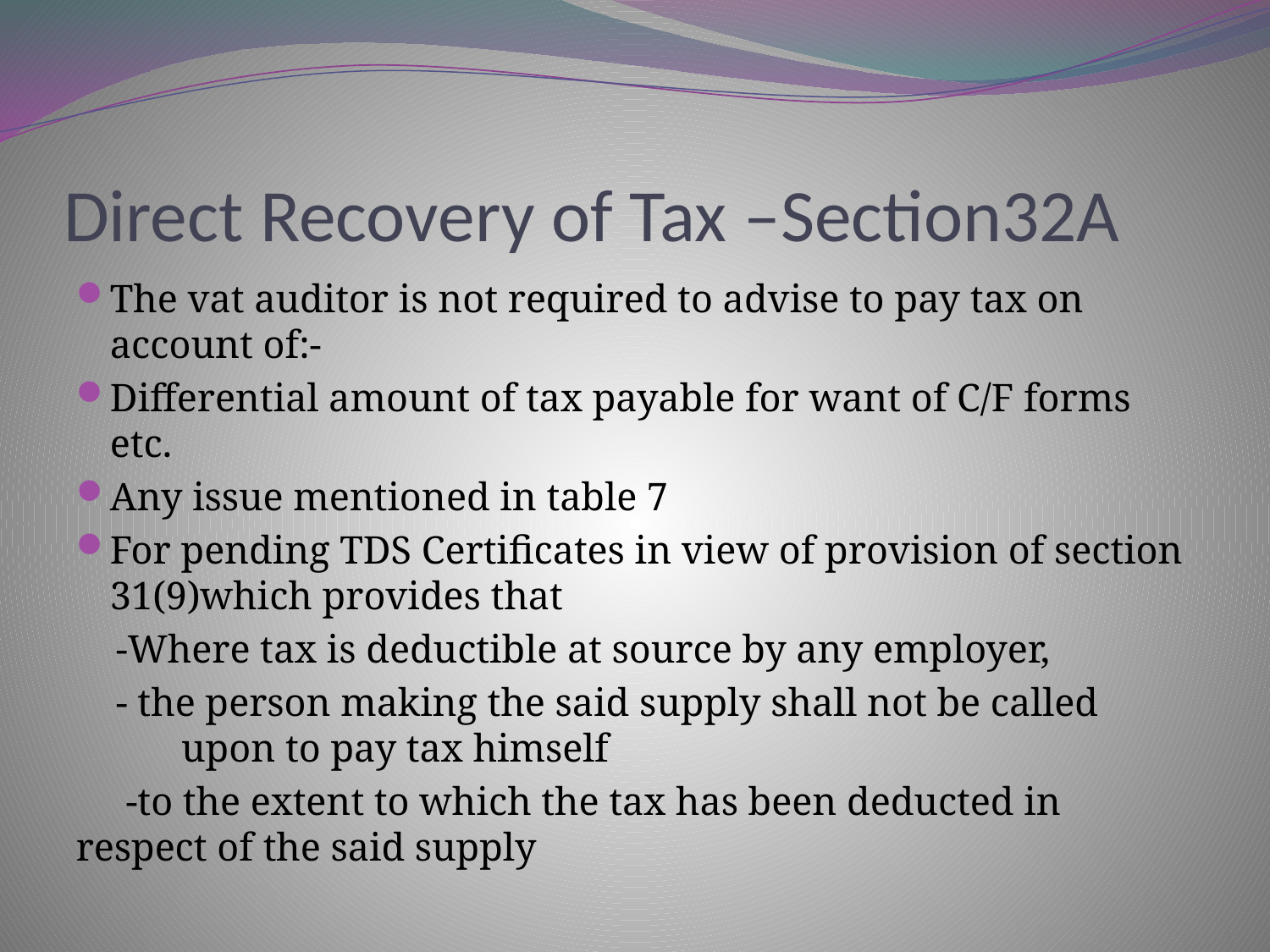

# Direct Recovery of Tax –Section32A
The vat auditor is not required to advise to pay tax on account of:-
Differential amount of tax payable for want of C/F forms etc.
Any issue mentioned in table 7
For pending TDS Certificates in view of provision of section 31(9)which provides that
    -Where tax is deductible at source by any employer,
    - the person making the said supply shall not be called            	upon to pay tax himself
     -to the extent to which the tax has been deducted in      	respect of the said supply